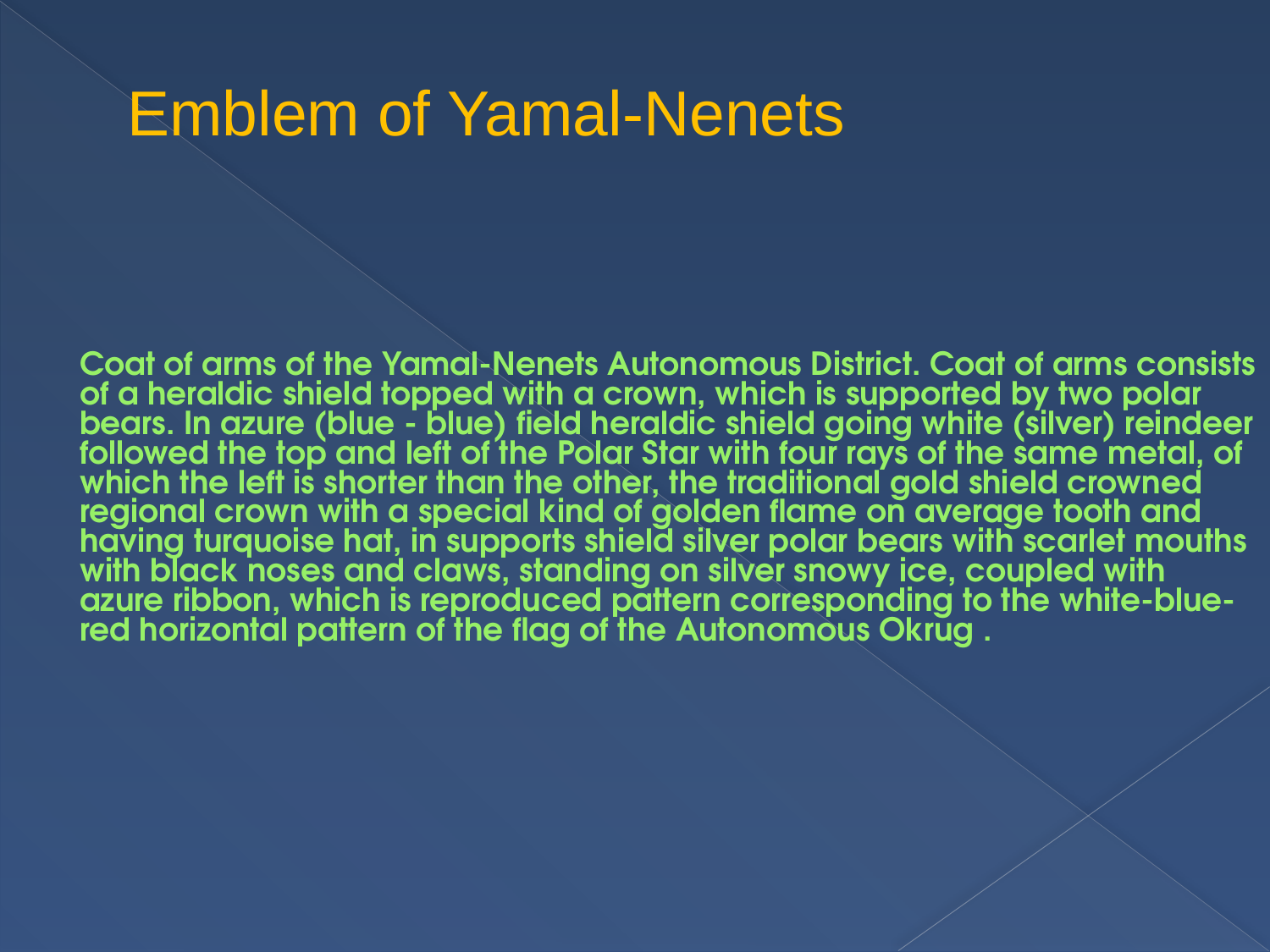

Emblem of Yamal-Nenets
# Coat of arms of the Yamal-Nenets Autonomous District. Coat of arms consists of a heraldic shield topped with a crown, which is supported by two polar bears. In azure (blue - blue) field heraldic shield going white (silver) reindeer followed the top and left of the Polar Star with four rays of the same metal, of which the left is shorter than the other, the traditional gold shield crowned regional crown with a special kind of golden flame on average tooth and having turquoise hat, in supports shield silver polar bears with scarlet mouths with black noses and claws, standing on silver snowy ice, coupled with azure ribbon, which is reproduced pattern corresponding to the white-blue-red horizontal pattern of the flag of the Autonomous Okrug .